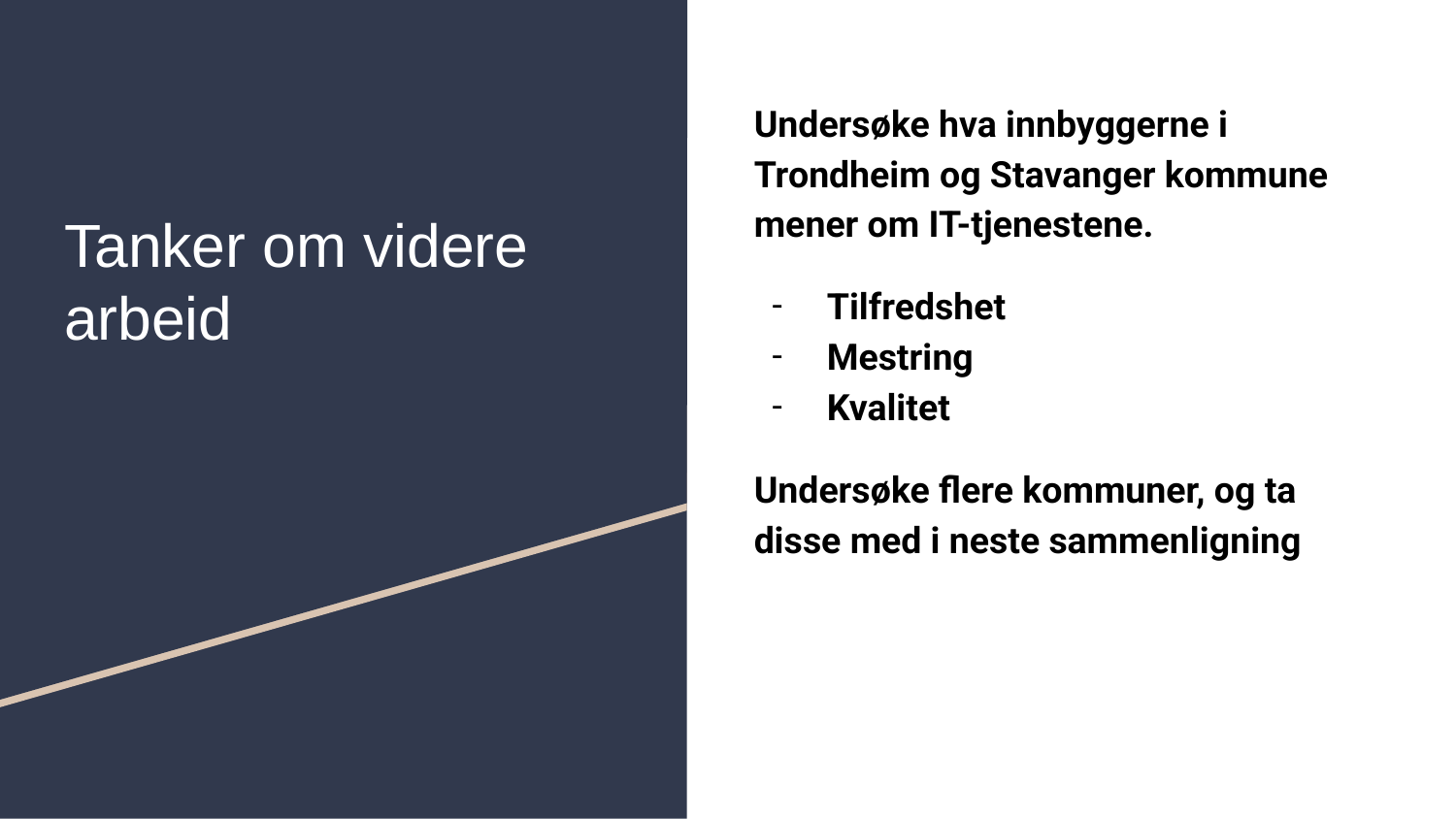

# Tanker om videre arbeid
Undersøke hva innbyggerne i Trondheim og Stavanger kommune mener om IT-tjenestene.
Tilfredshet
Mestring
Kvalitet
Undersøke flere kommuner, og ta disse med i neste sammenligning